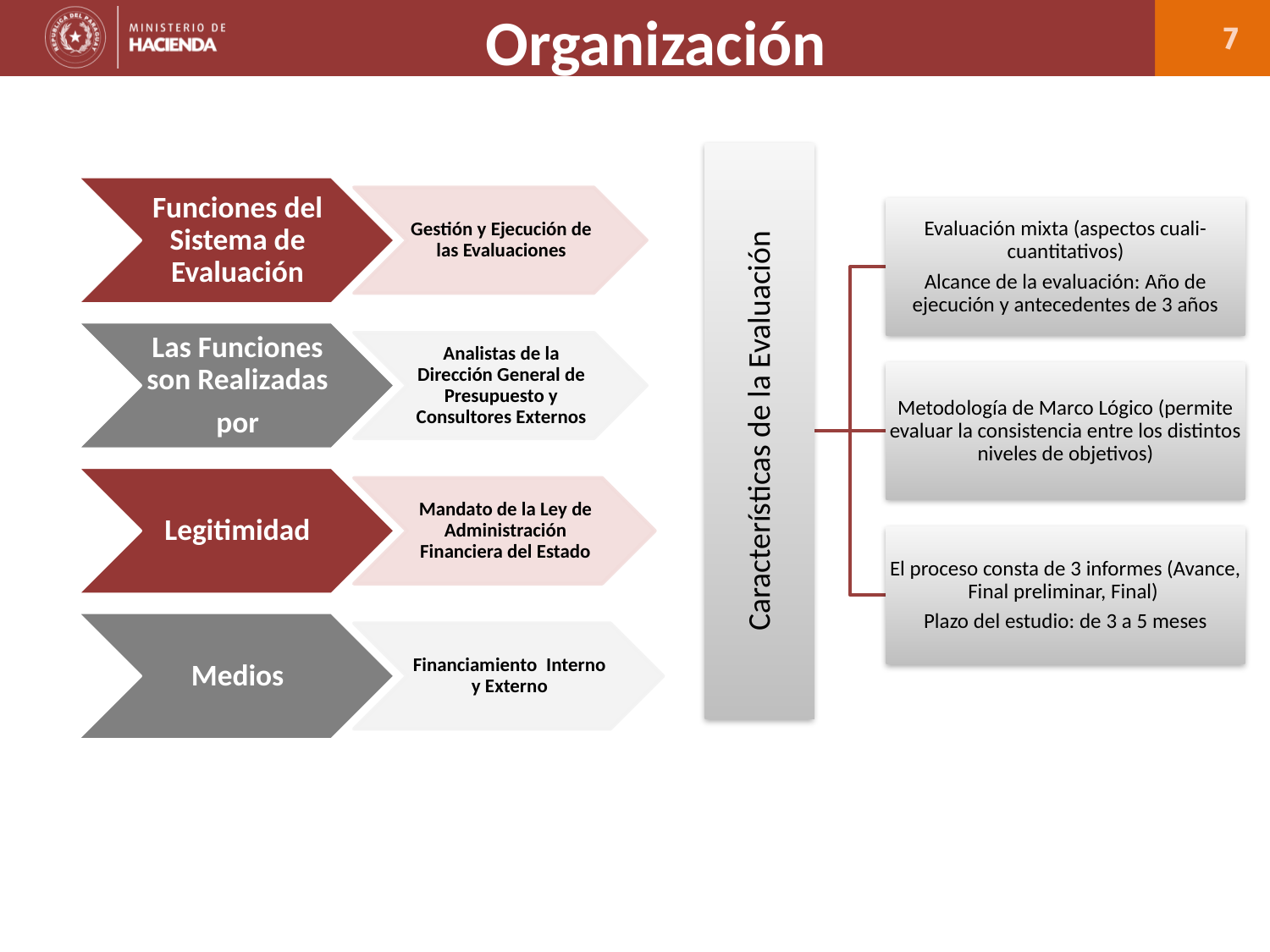

# Organización
7

Características de la Evaluación
Evaluación mixta (aspectos cuali-cuantitativos)
Alcance de la evaluación: Año de ejecución y antecedentes de 3 años
Metodología de Marco Lógico (permite evaluar la consistencia entre los distintos niveles de objetivos)
El proceso consta de 3 informes (Avance, Final preliminar, Final)
Plazo del estudio: de 3 a 5 meses
Funciones del Sistema de Evaluación
Gestión y Ejecución de las Evaluaciones
Las Funciones son Realizadas
por
Analistas de la Dirección General de Presupuesto y Consultores Externos
Legitimidad
Mandato de la Ley de Administración Financiera del Estado
Medios
Financiamiento  Interno y Externo